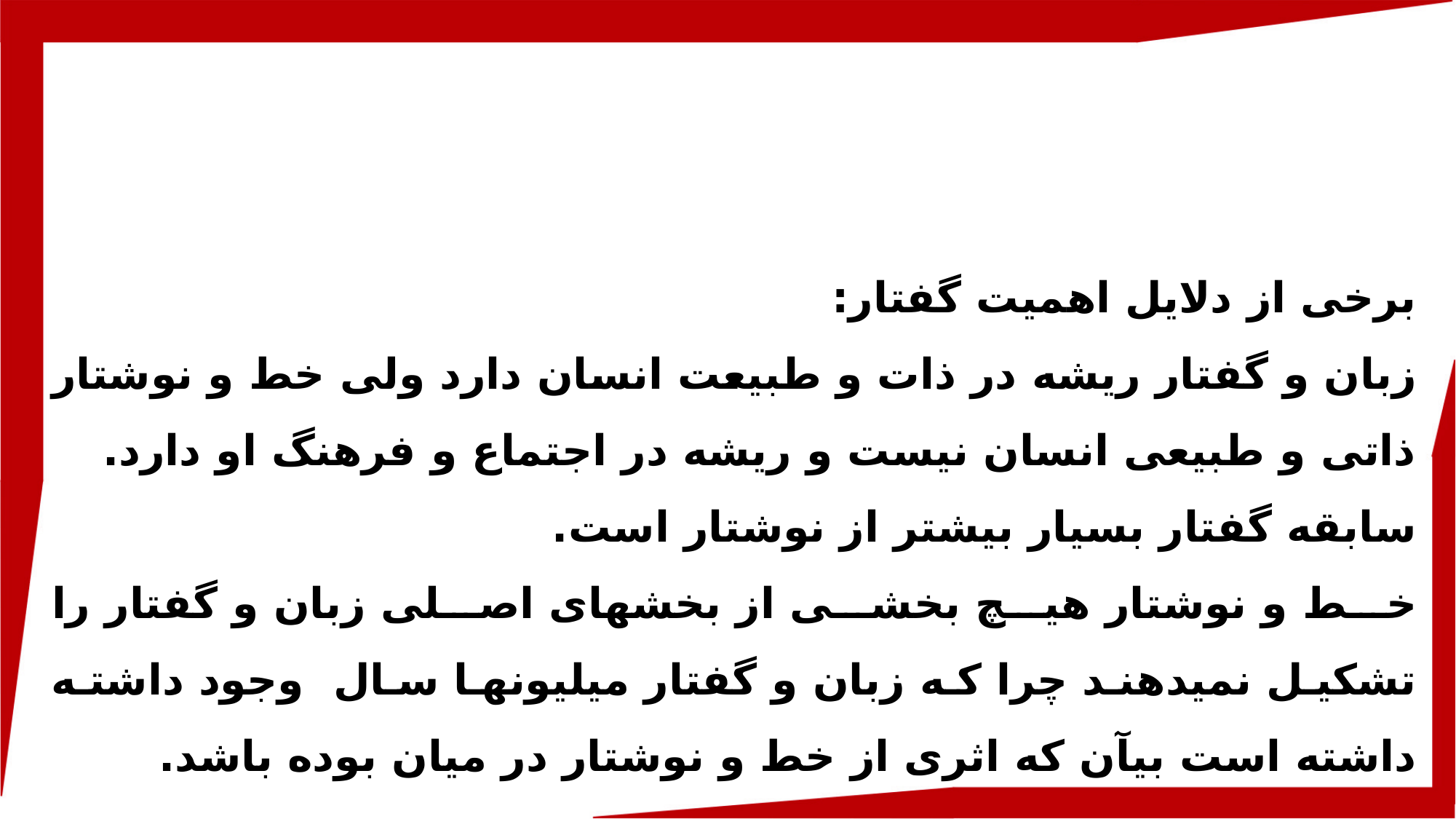

برخی از دلایل اهمیت گفتار:
زبان و گفتار ریشه در ذات و طبیعت انسان دارد ولی خط و نوشتار ذاتی و طبیعی انسان نیست و ریشه در اجتماع و فرهنگ او دارد.
سابقه گفتار بسیار بیشتر از نوشتار است.
خط و نوشتار هیچ بخشی از بخش­های اصلی زبان و گفتار را تشکیل نمی­دهند چرا که زبان و گفتار میلیون­ها سال  وجود داشته داشته است بی­آن که اثری از خط و نوشتار در میان بوده باشد.